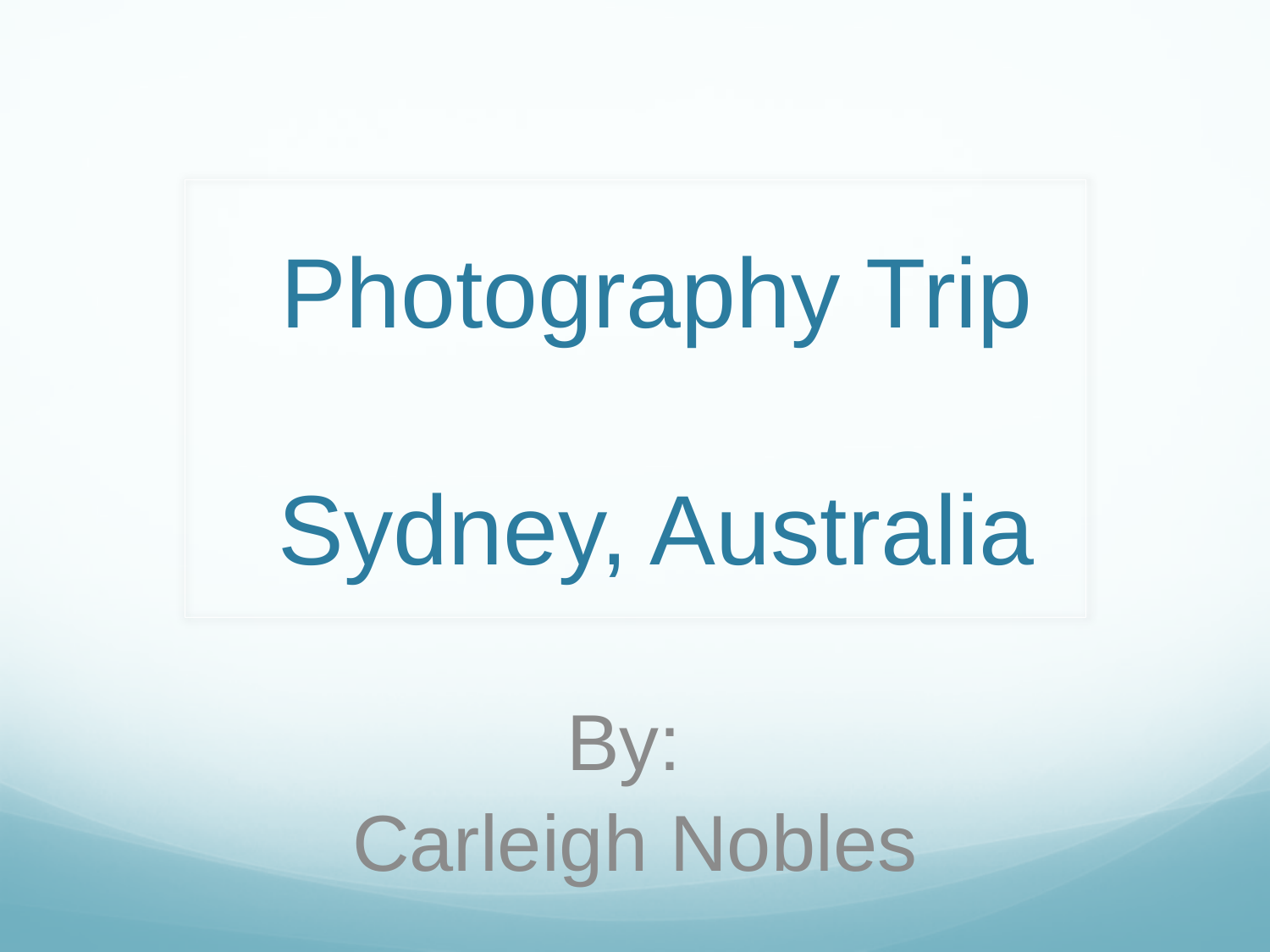

# Photography Trip Sydney, Australia
By:
Carleigh Nobles